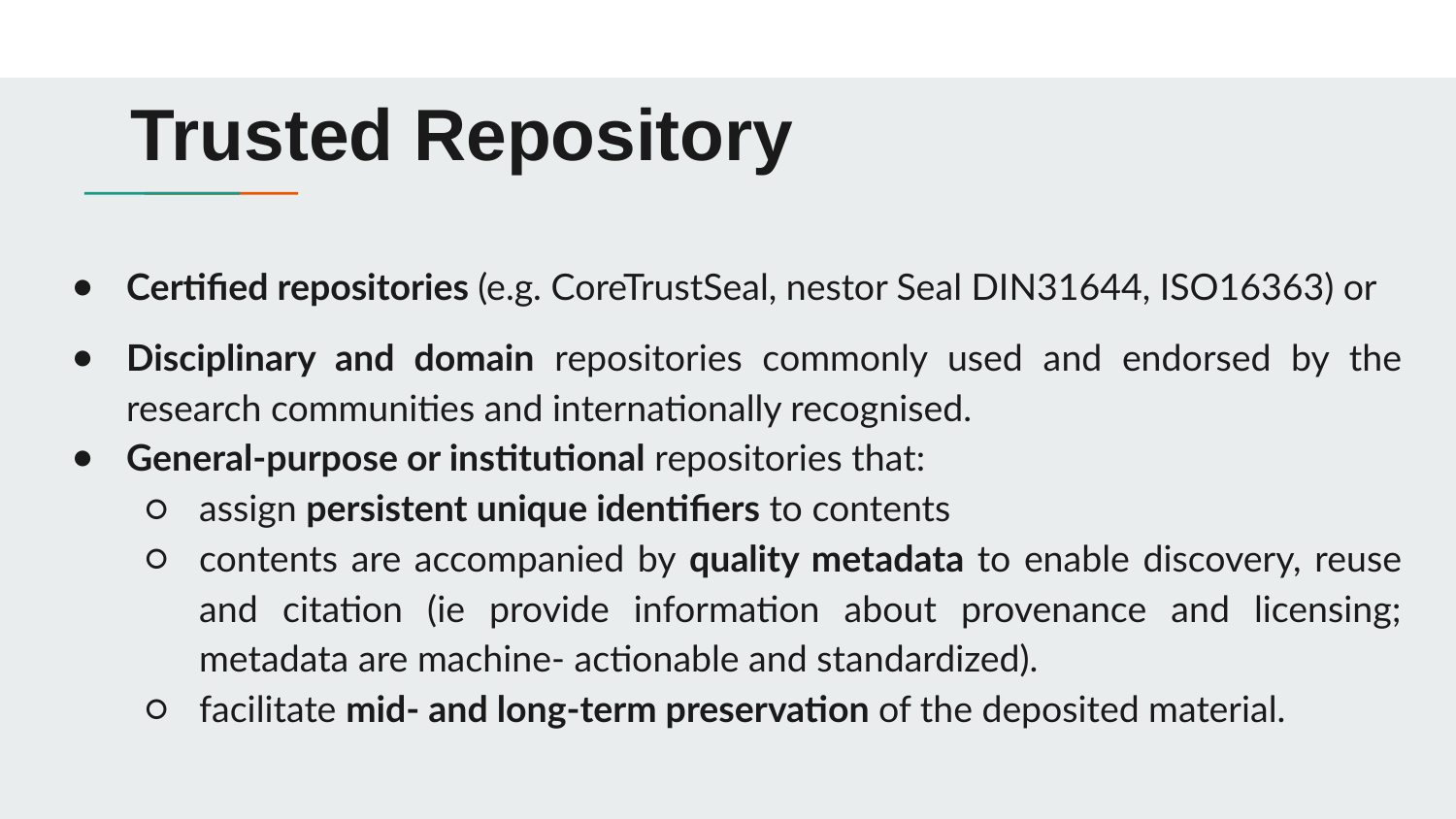

# Trusted Repository
Certified repositories (e.g. CoreTrustSeal, nestor Seal DIN31644, ISO16363) or
Disciplinary and domain repositories commonly used and endorsed by the research communities and internationally recognised.
General-purpose or institutional repositories that:
assign persistent unique identifiers to contents
contents are accompanied by quality metadata to enable discovery, reuse and citation (ie provide information about provenance and licensing; metadata are machine- actionable and standardized).
facilitate mid- and long-term preservation of the deposited material.